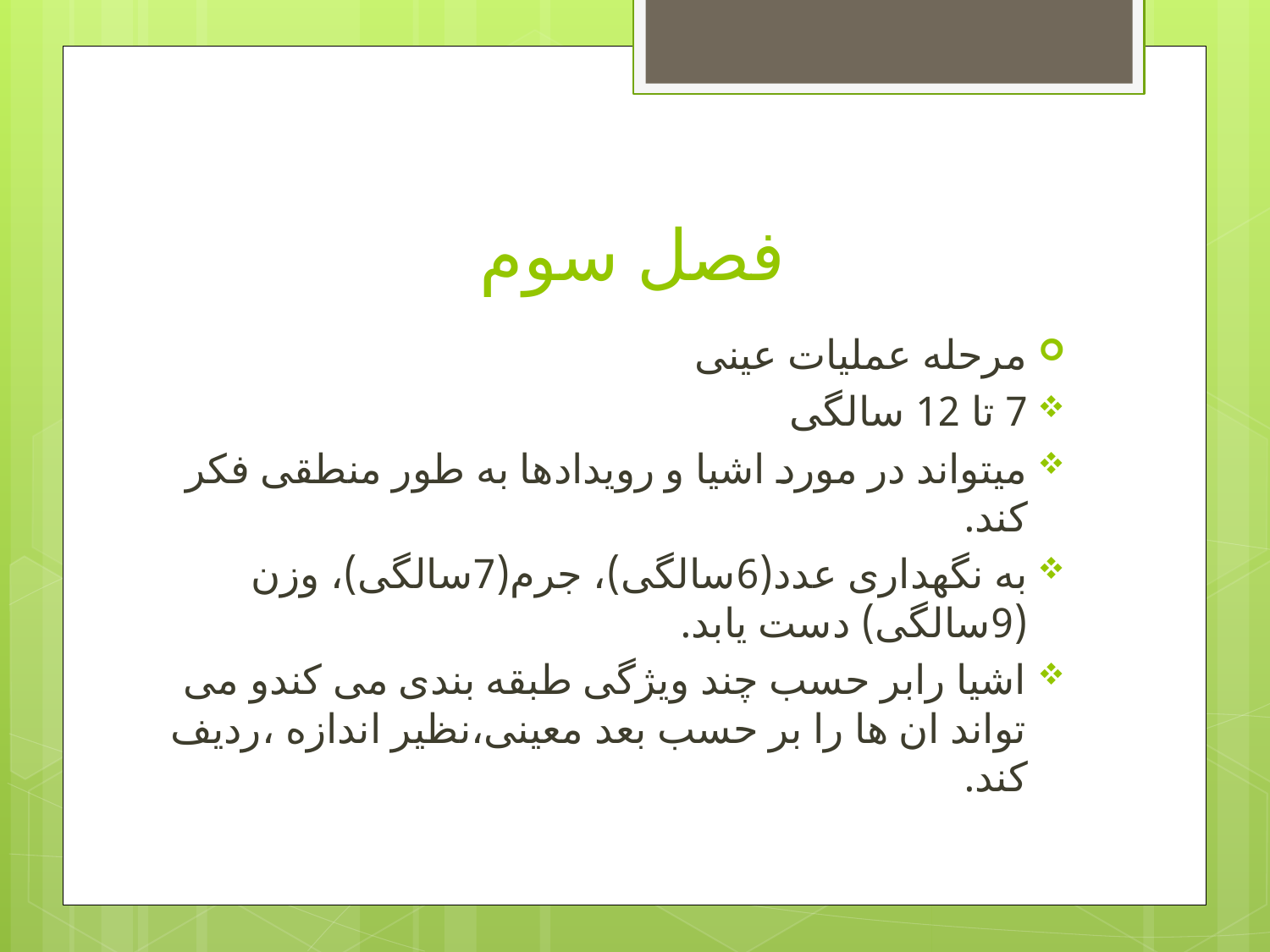

# فصل سوم
مرحله عملیات عینی
7 تا 12 سالگی
میتواند در مورد اشیا و رویدادها به طور منطقی فکر کند.
به نگهداری عدد(6سالگی)، جرم(7سالگی)، وزن (9سالگی) دست یابد.
اشیا رابر حسب چند ویژگی طبقه بندی می کندو می تواند ان ها را بر حسب بعد معینی،نظیر اندازه ،ردیف کند.